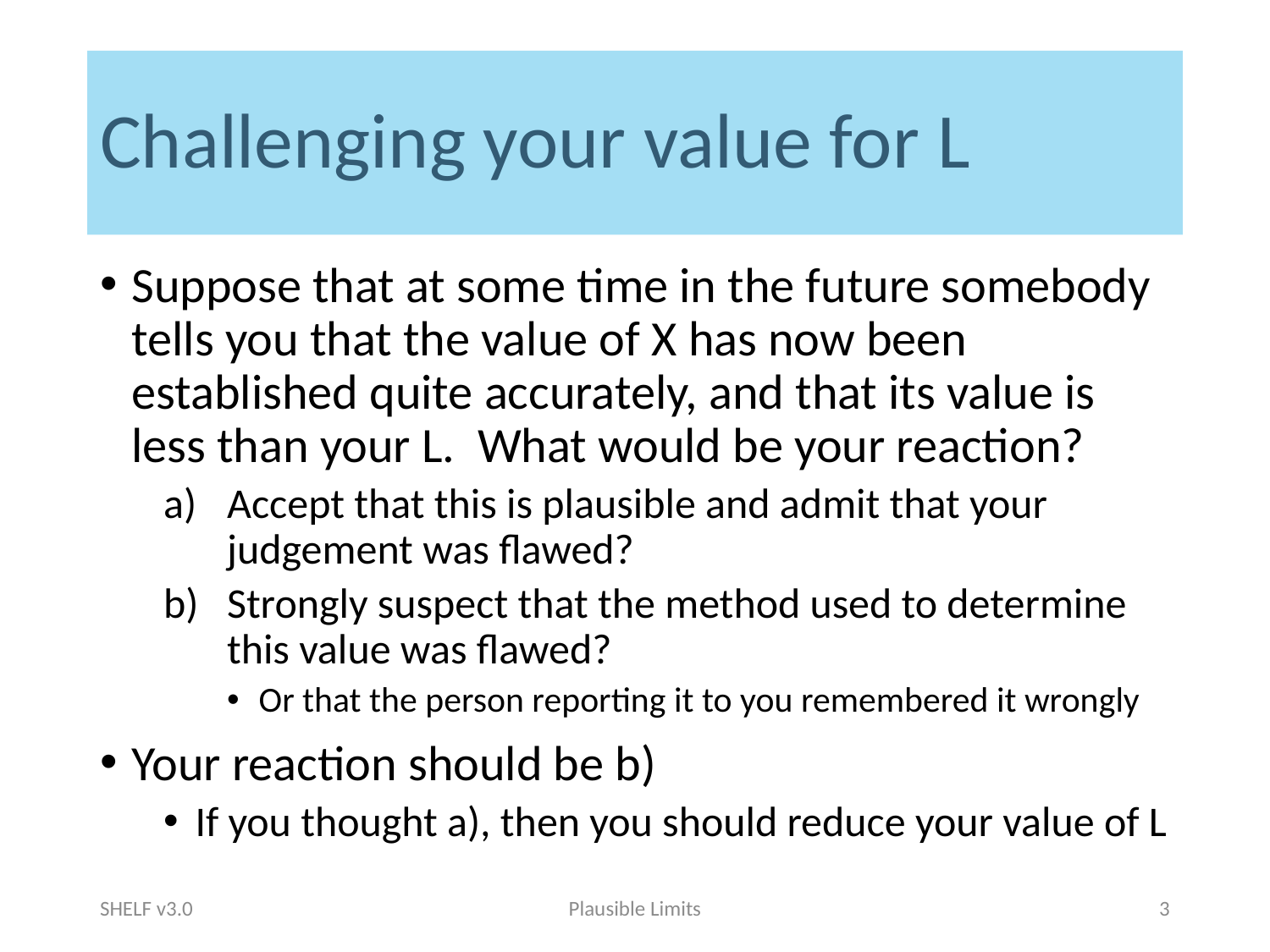

# Challenging your value for L
Suppose that at some time in the future somebody tells you that the value of X has now been established quite accurately, and that its value is less than your L.  What would be your reaction?
Accept that this is plausible and admit that your judgement was flawed?
Strongly suspect that the method used to determine this value was flawed?
Or that the person reporting it to you remembered it wrongly
Your reaction should be b)
If you thought a), then you should reduce your value of L
SHELF v3.0
Plausible Limits
3